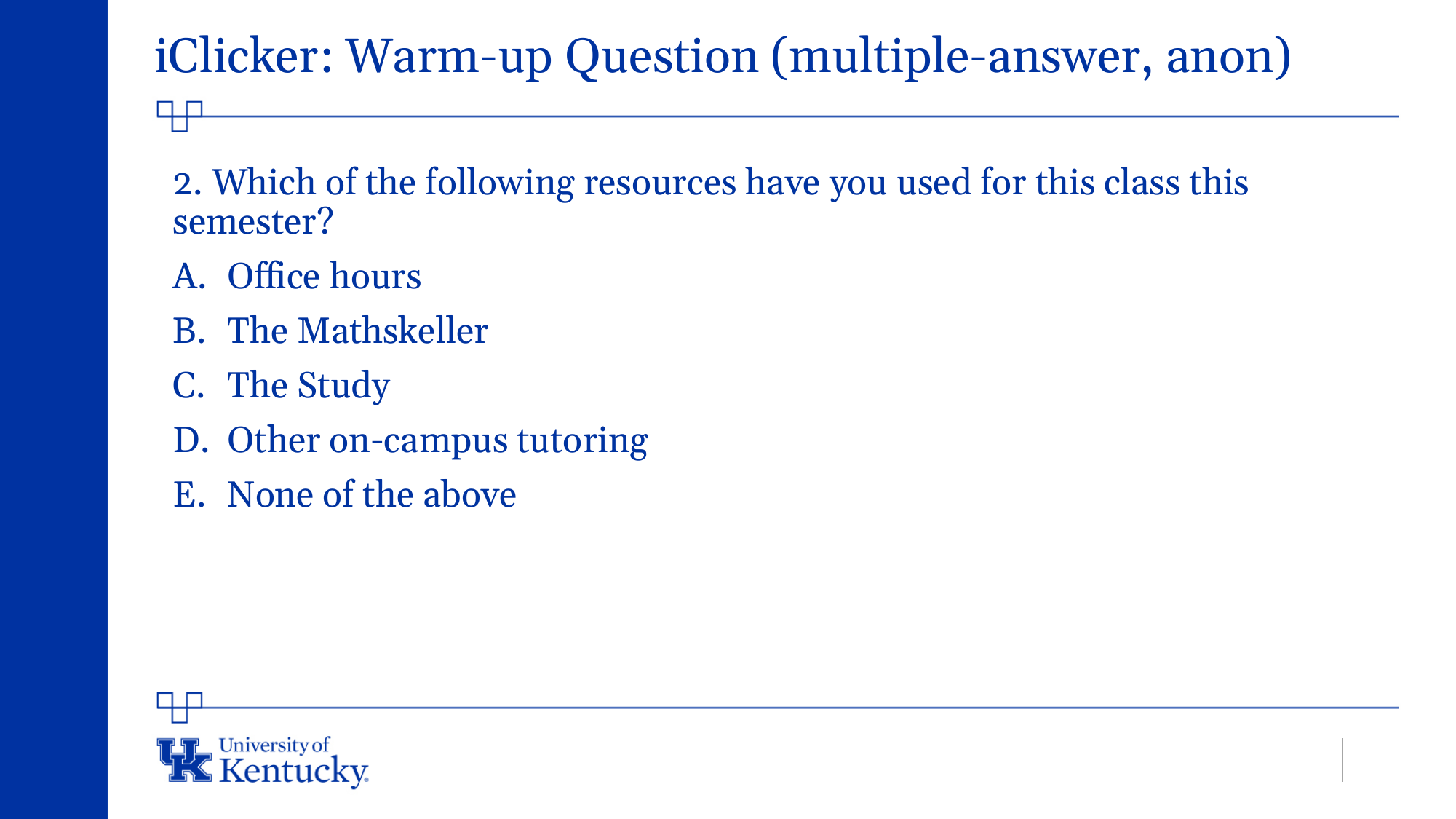

# iClicker: Warm-up Question (multiple-answer, anon)
2. Which of the following resources have you used for this class this semester?
Office hours
The Mathskeller
The Study
Other on-campus tutoring
None of the above